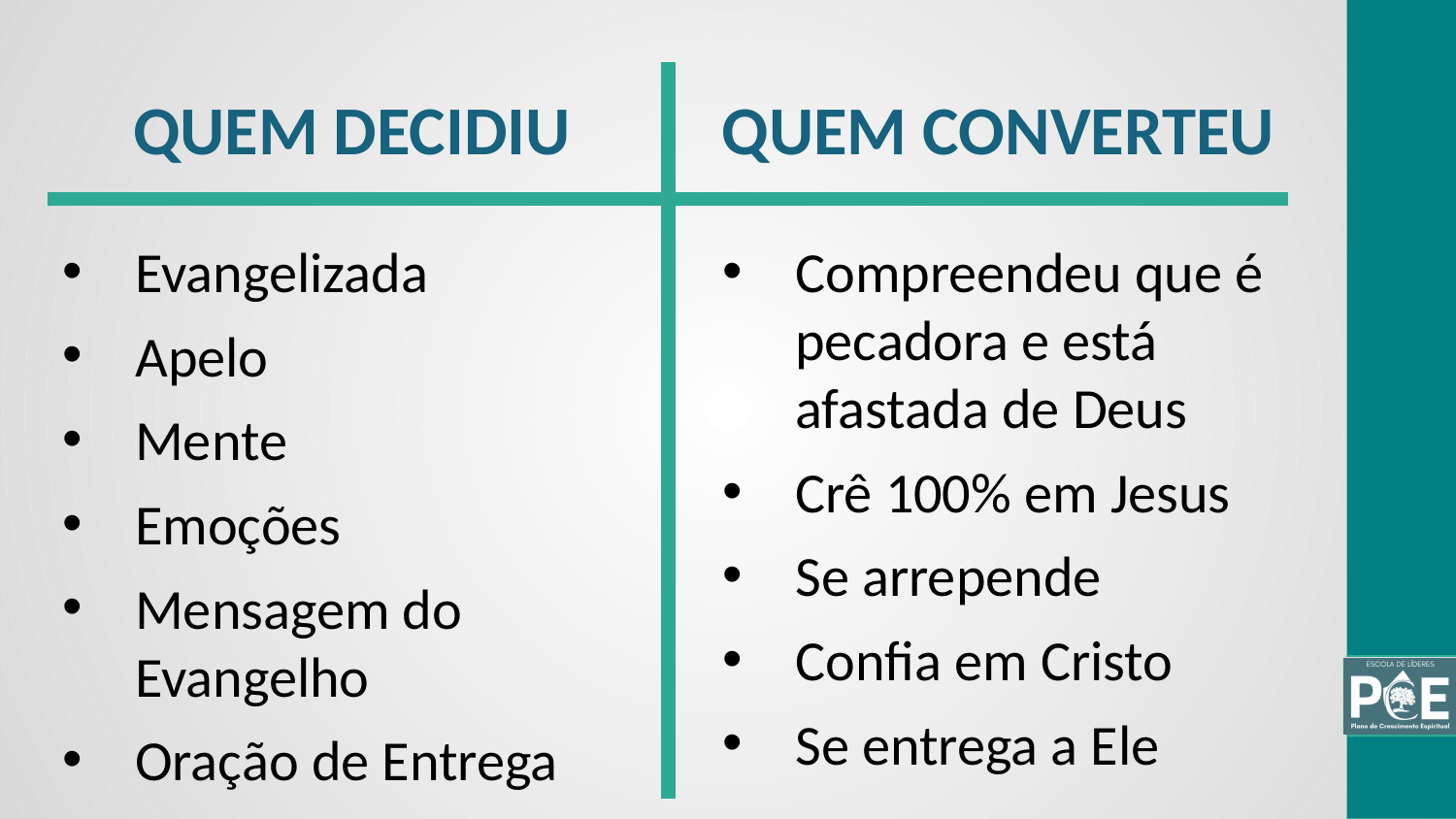

QUEM DECIDIU
QUEM CONVERTEU

Evangelizada
Apelo
Mente
Emoções
Mensagem do Evangelho
Oração de Entrega
Compreendeu que é pecadora e está afastada de Deus
Crê 100% em Jesus
Se arrepende
Confia em Cristo
Se entrega a Ele